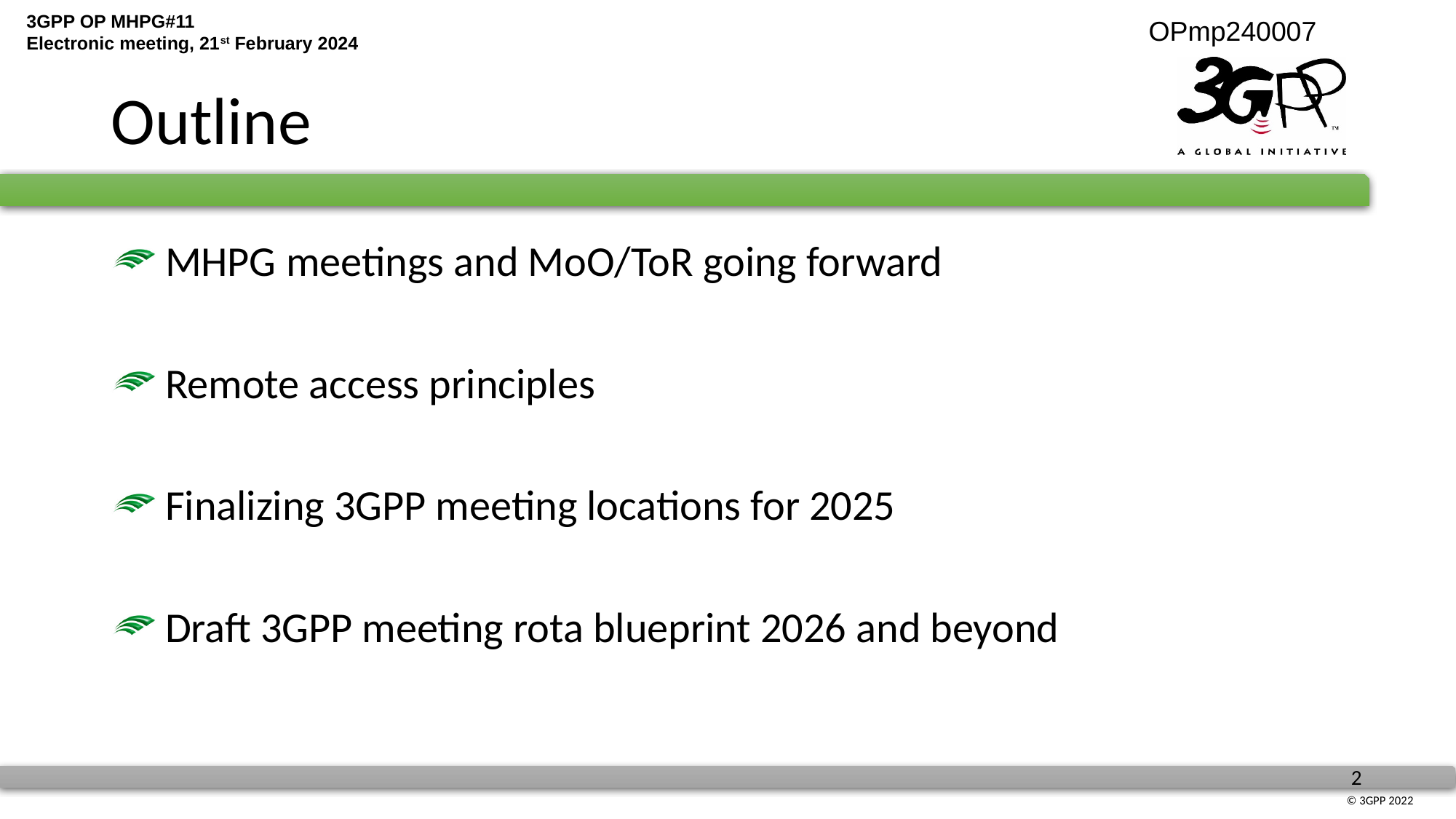

OPmp240007
# Outline
 MHPG meetings and MoO/ToR going forward

 Remote access principles

 Finalizing 3GPP meeting locations for 2025

 Draft 3GPP meeting rota blueprint 2026 and beyond